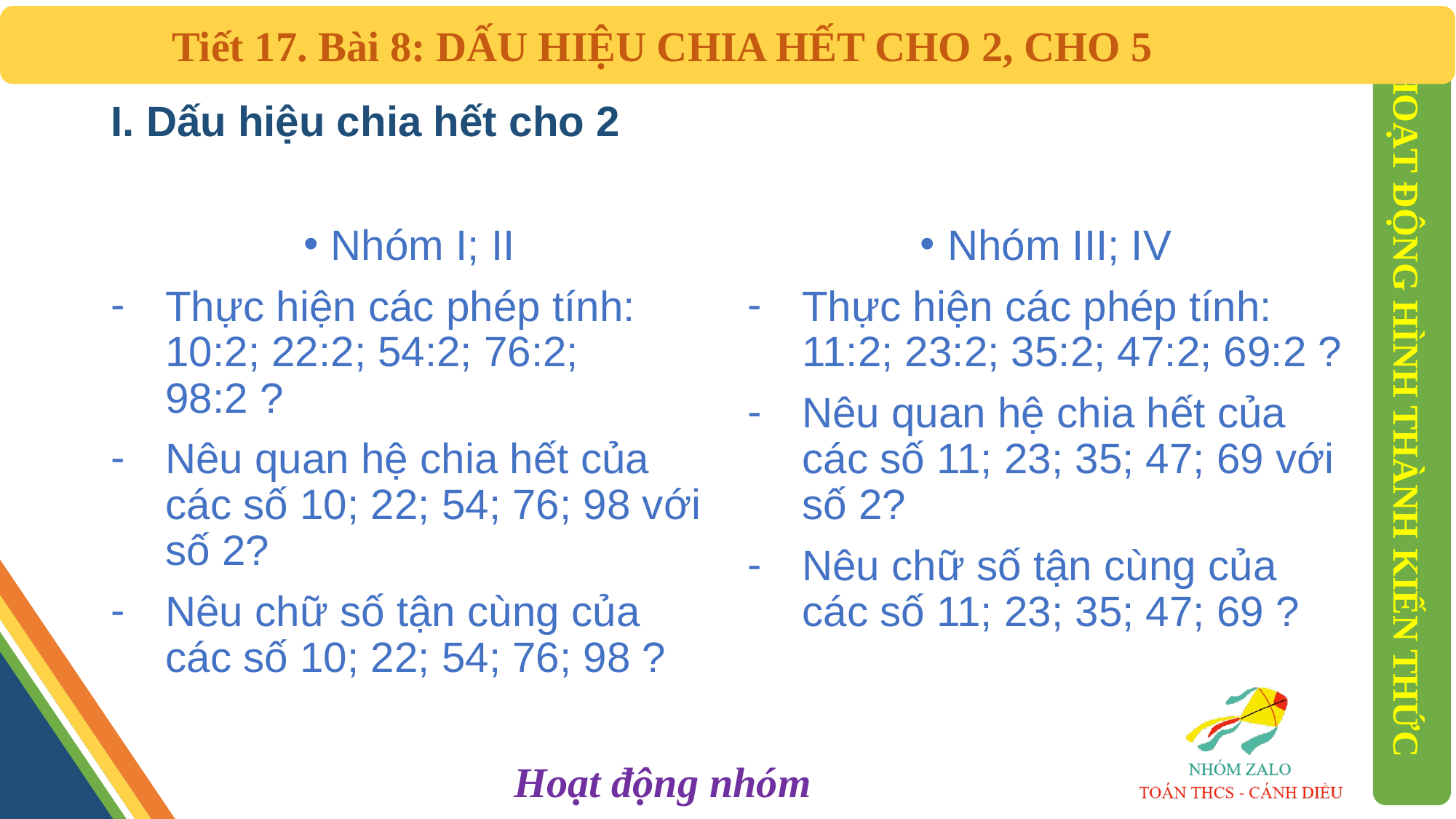

Tiết 17. Bài 8: DẤU HIỆU CHIA HẾT CHO 2, CHO 5
# I. Dấu hiệu chia hết cho 2
Nhóm I; II
Thực hiện các phép tính: 10:2; 22:2; 54:2; 76:2; 98:2 ?
Nêu quan hệ chia hết của các số 10; 22; 54; 76; 98 với số 2?
Nêu chữ số tận cùng của các số 10; 22; 54; 76; 98 ?
Nhóm III; IV
Thực hiện các phép tính: 11:2; 23:2; 35:2; 47:2; 69:2 ?
Nêu quan hệ chia hết của các số 11; 23; 35; 47; 69 với số 2?
Nêu chữ số tận cùng của các số 11; 23; 35; 47; 69 ?

HOẠT ĐỘNG HÌNH THÀNH KIẾN THỨC

Hoạt động nhóm